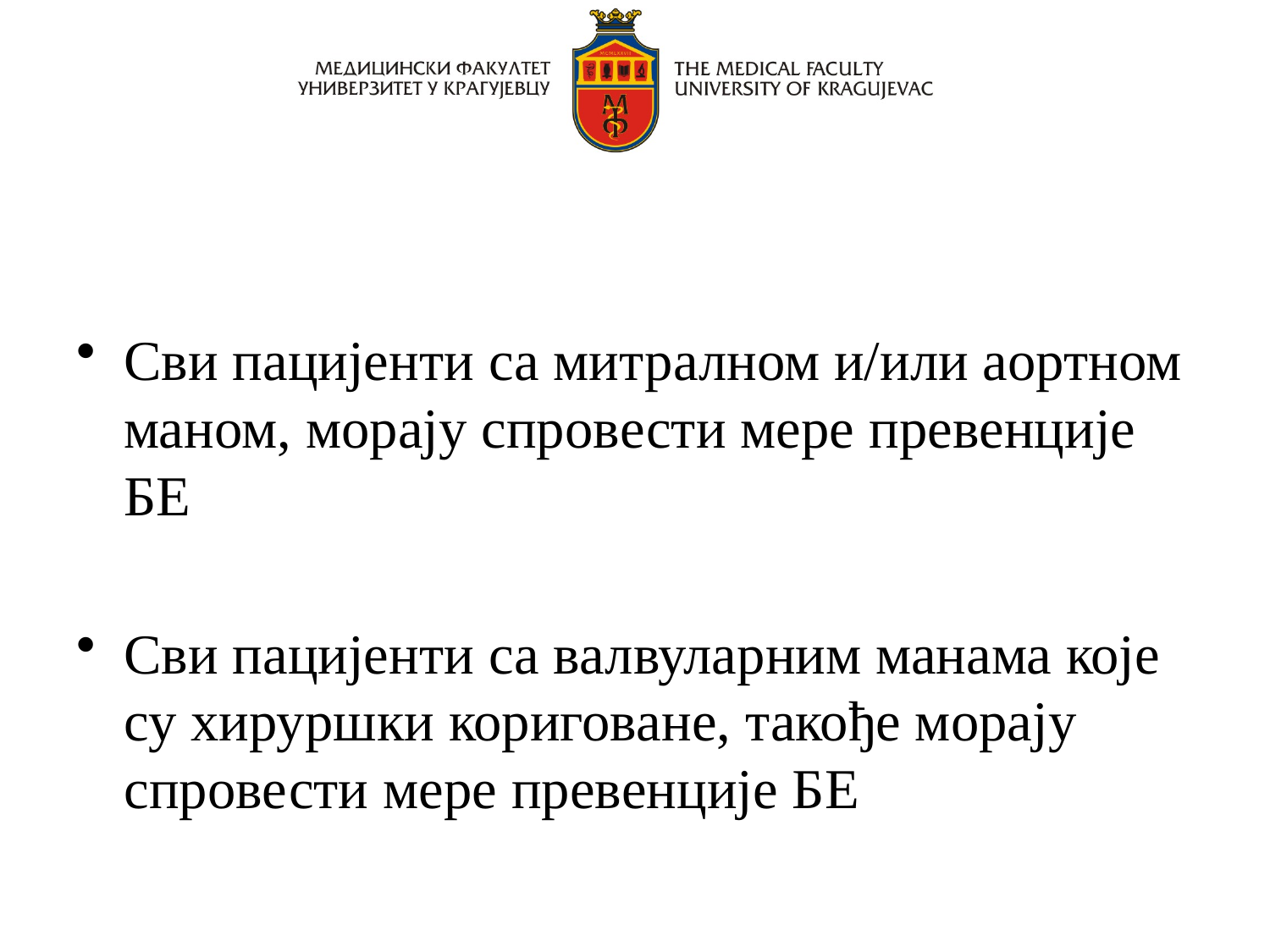

#
Сви пацијенти са митралном и/или аортном маном, морају спровести мере превенције БЕ

Сви пацијенти са валвуларним манама које су хируршки кориговане, такође морају спровести мере превенције БЕ